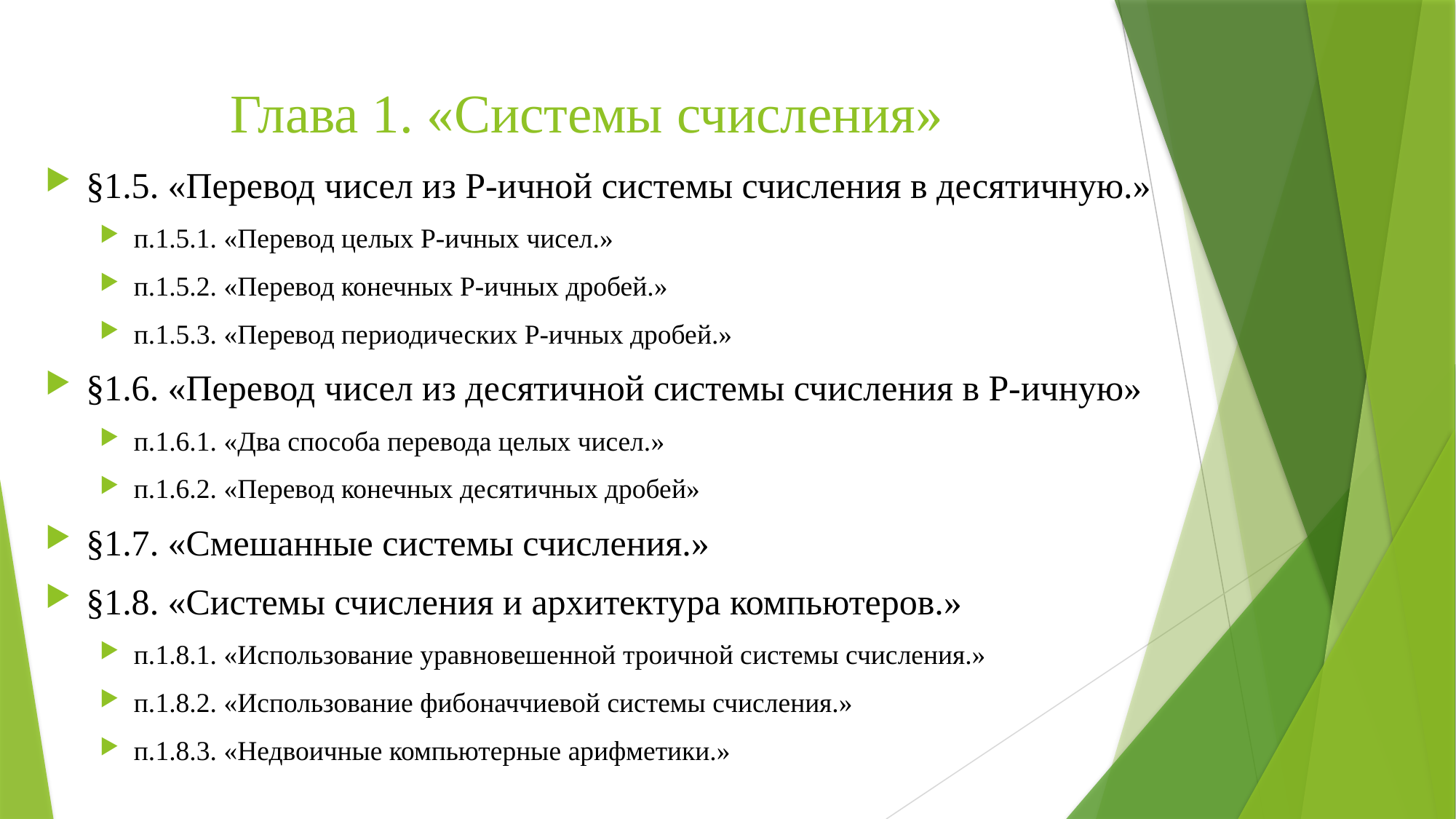

# Глава 1. «Системы счисления»
§1.5. «Перевод чисел из Р-ичной системы счисления в десятичную.»
п.1.5.1. «Перевод целых Р-ичных чисел.»
п.1.5.2. «Перевод конечных Р-ичных дробей.»
п.1.5.3. «Перевод периодических Р-ичных дробей.»
§1.6. «Перевод чисел из десятичной системы счисления в Р-ичную»
п.1.6.1. «Два способа перевода целых чисел.»
п.1.6.2. «Перевод конечных десятичных дробей»
§1.7. «Смешанные системы счисления.»
§1.8. «Системы счисления и архитектура компьютеров.»
п.1.8.1. «Использование уравновешенной троичной системы счисления.»
п.1.8.2. «Использование фибоначчиевой системы счисления.»
п.1.8.3. «Недвоичные компьютерные арифметики.»